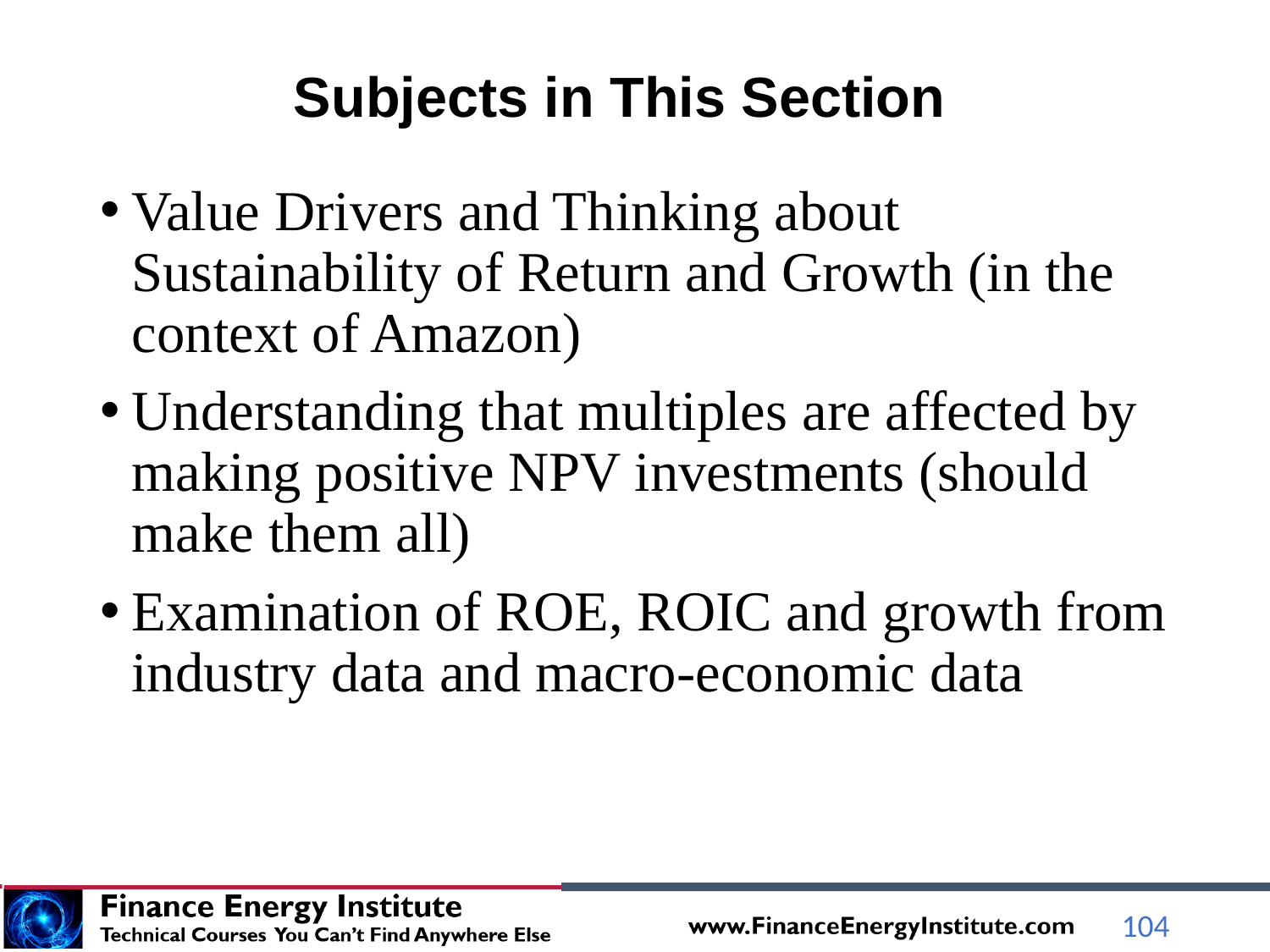

# Subjects in This Section
Value Drivers and Thinking about Sustainability of Return and Growth (in the context of Amazon)
Understanding that multiples are affected by making positive NPV investments (should make them all)
Examination of ROE, ROIC and growth from industry data and macro-economic data

104